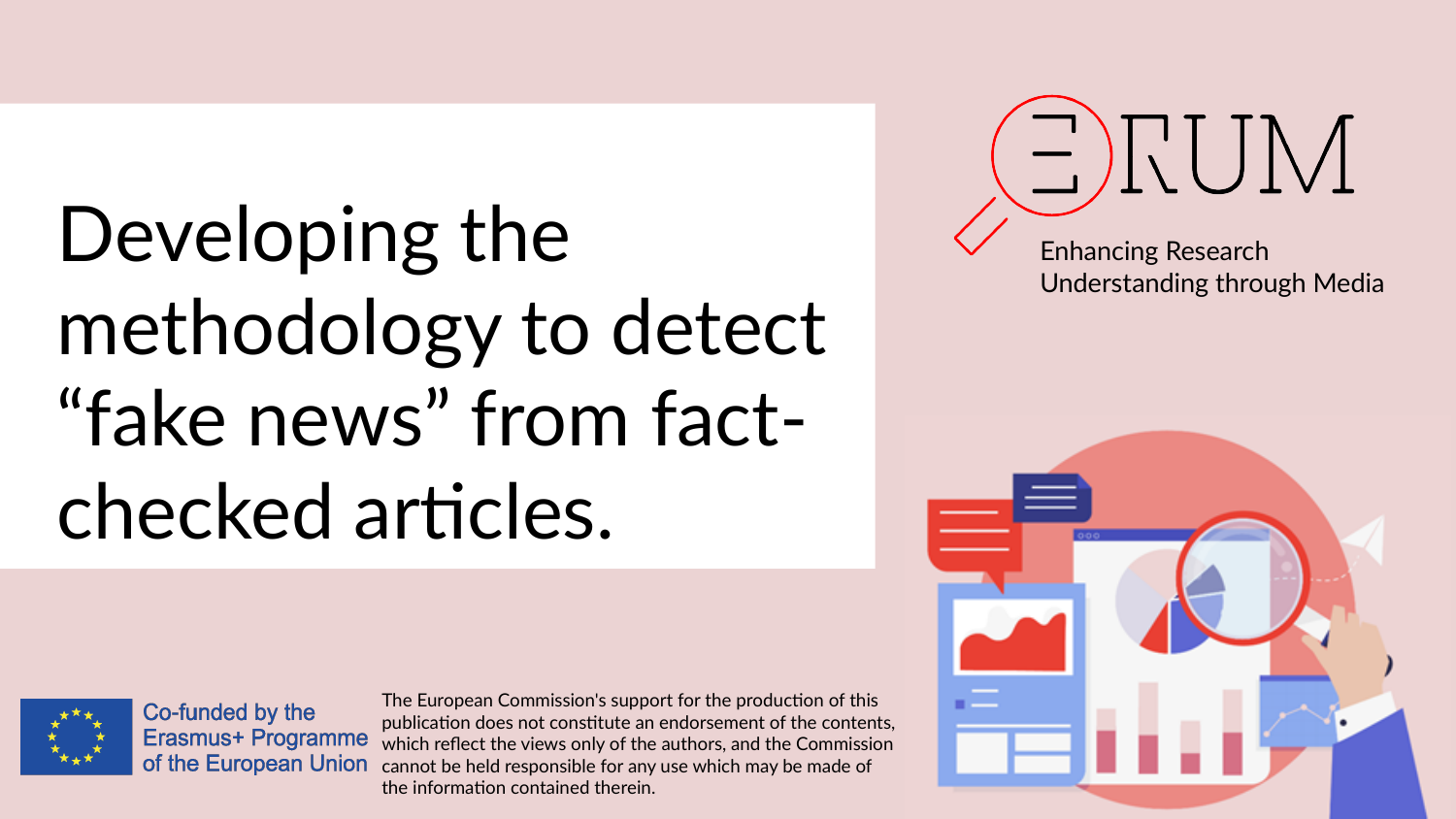

# Developing the methodology to detect “fake news” from fact-checked articles.